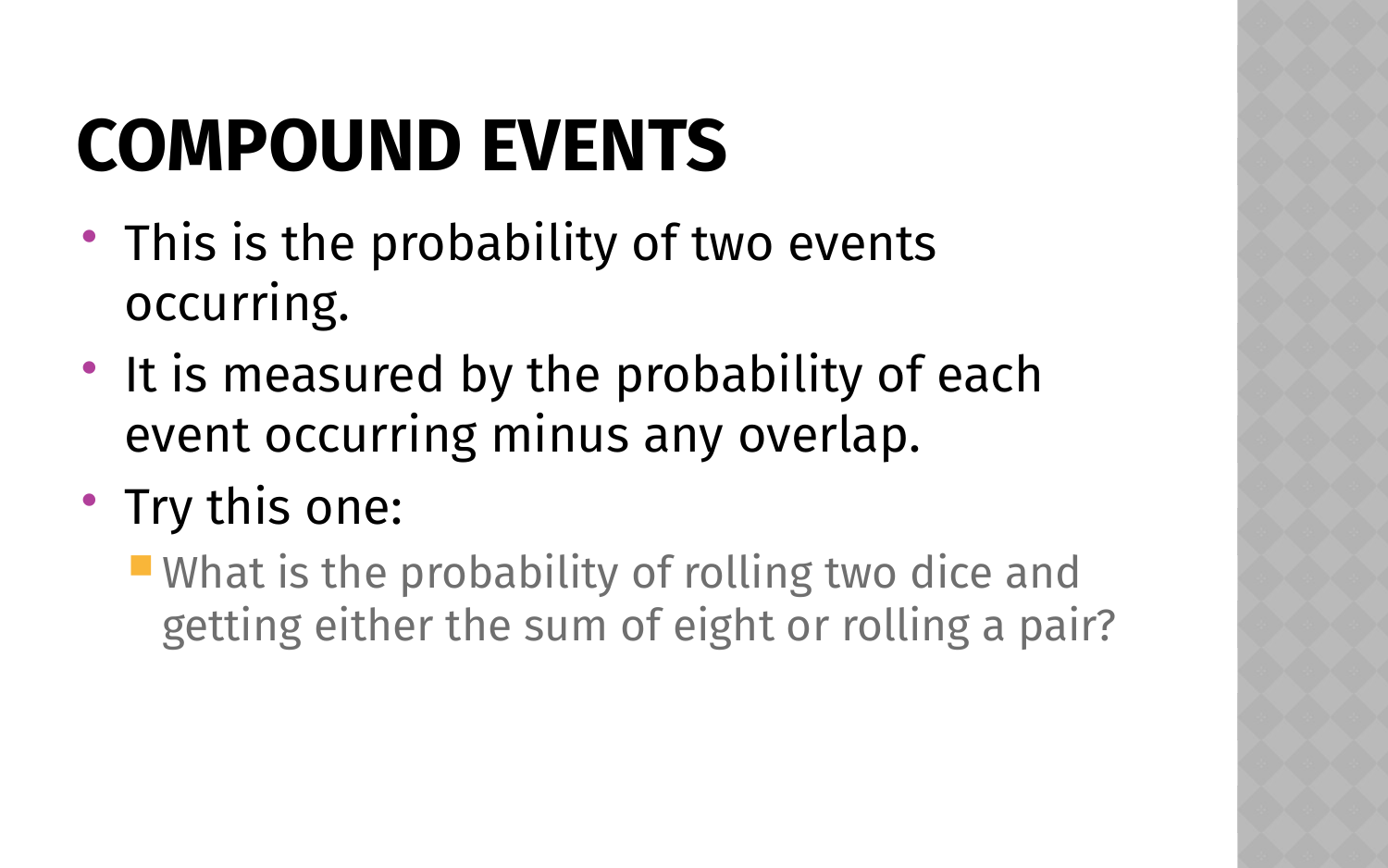

# Compound events
This is the probability of two events occurring.
It is measured by the probability of each event occurring minus any overlap.
Try this one:
What is the probability of rolling two dice and getting either the sum of eight or rolling a pair?